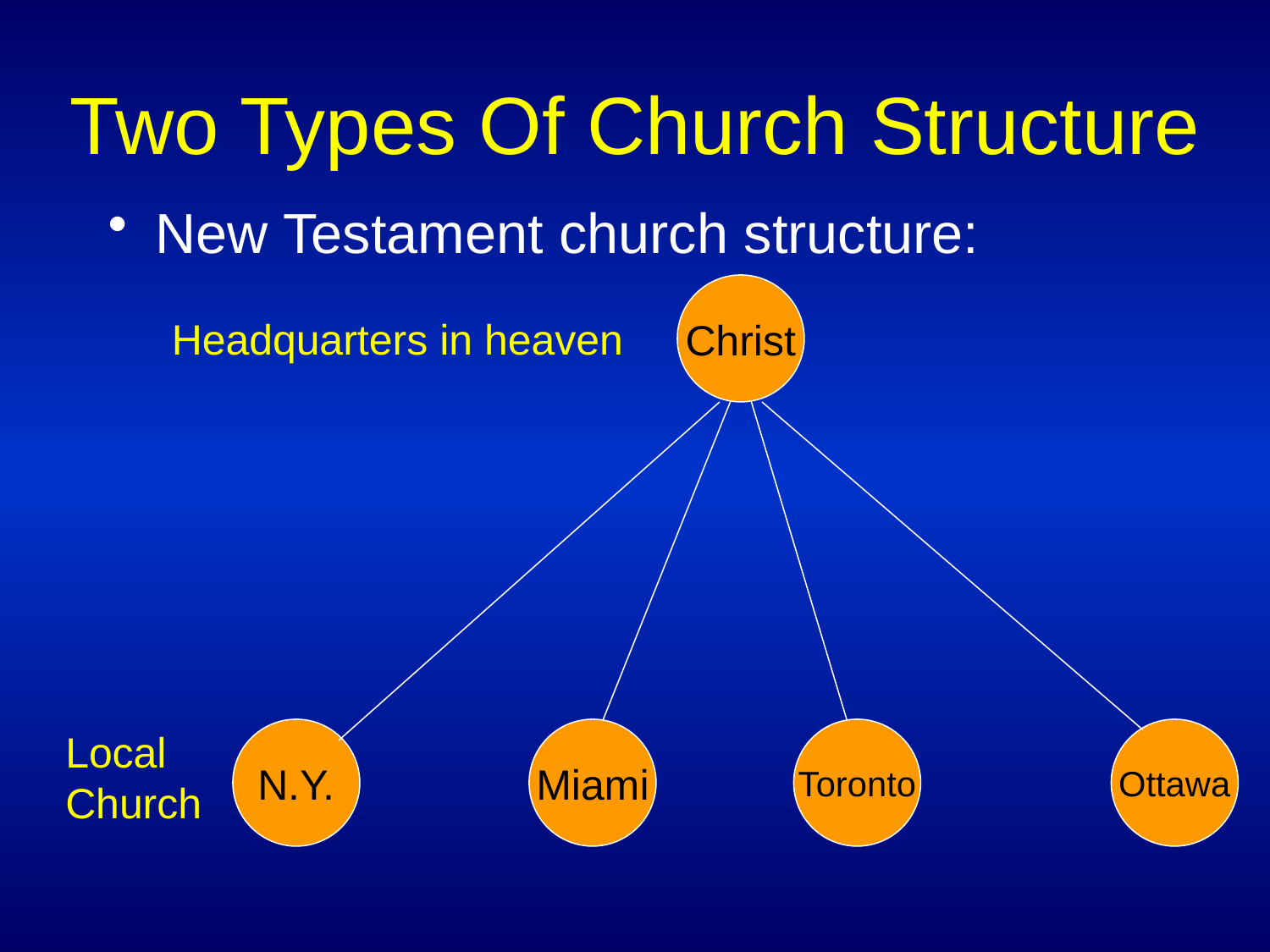

# Two Types Of Church Structure
New Testament church structure:
Christ
Headquarters in heaven

Local Church
N.Y.
Miami
Toronto
Ottawa